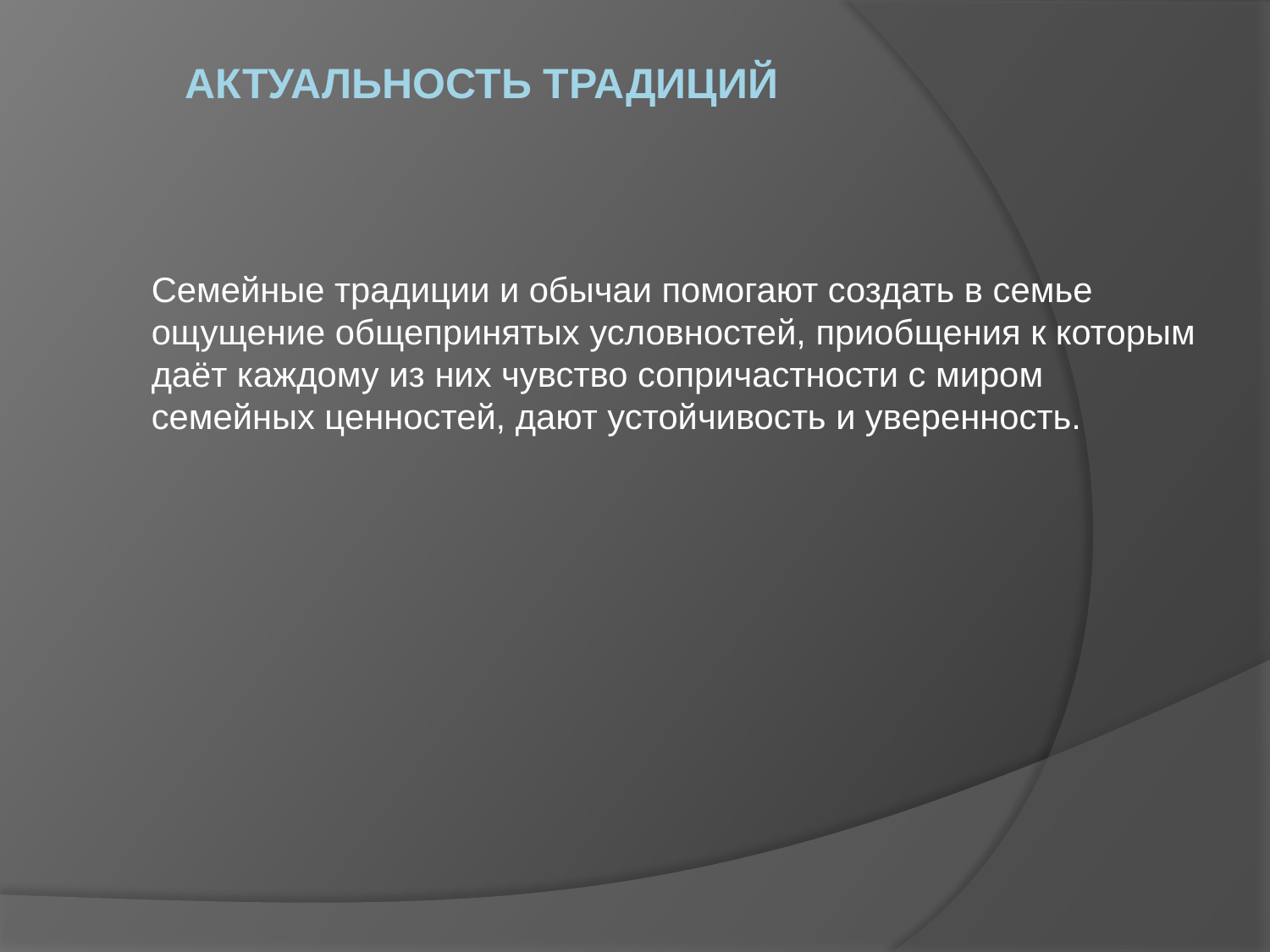

# Актуальность традиций
Семейные традиции и обычаи помогают создать в семье ощущение общепринятых условностей, приобщения к которым даёт каждому из них чувство сопричастности с миром семейных ценностей, дают устойчивость и уверенность.